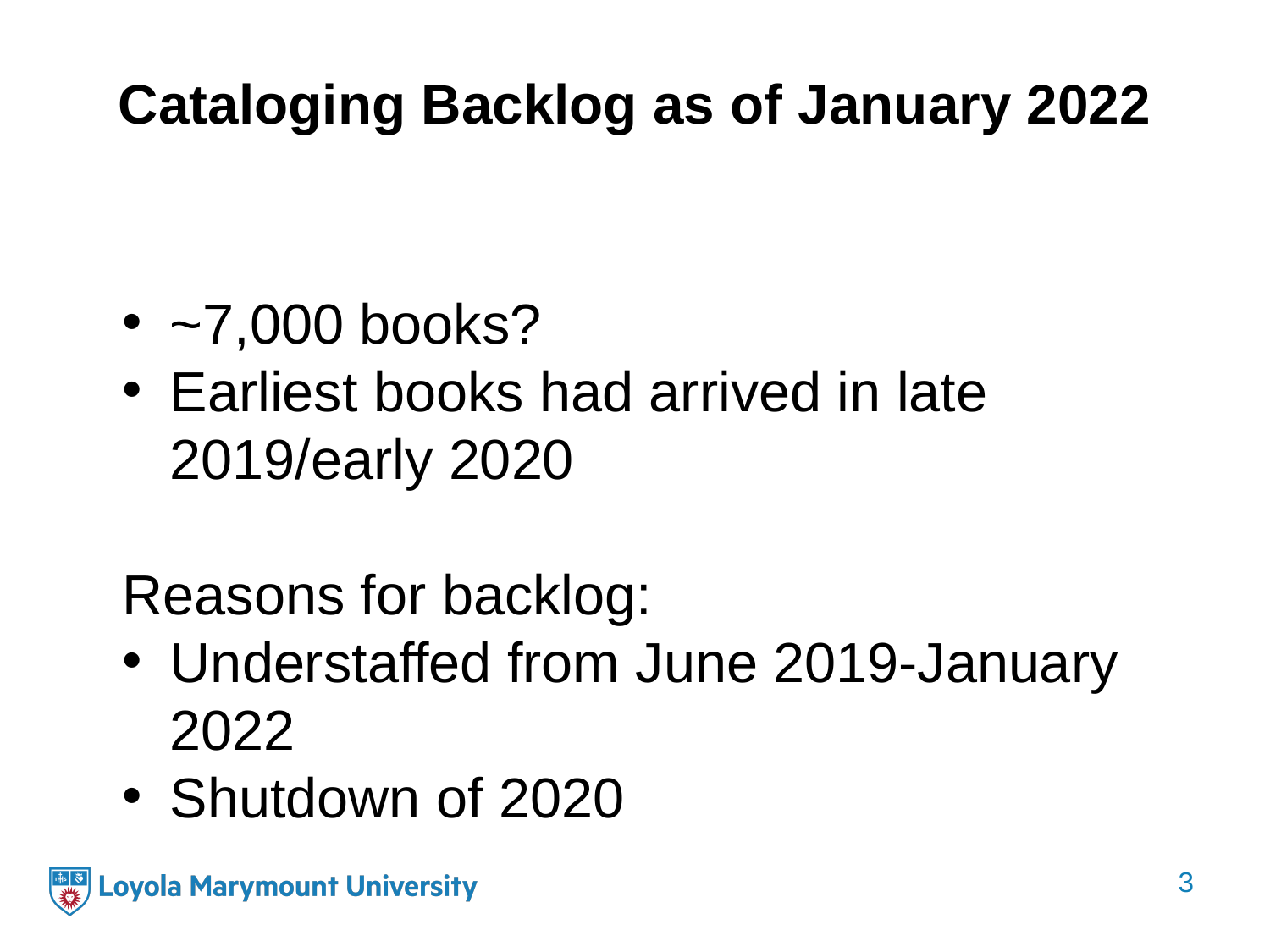

# Cataloging Backlog as of January 2022
~7,000 books?
Earliest books had arrived in late 2019/early 2020

Reasons for backlog:
Understaffed from June 2019-January 2022
Shutdown of 2020
3